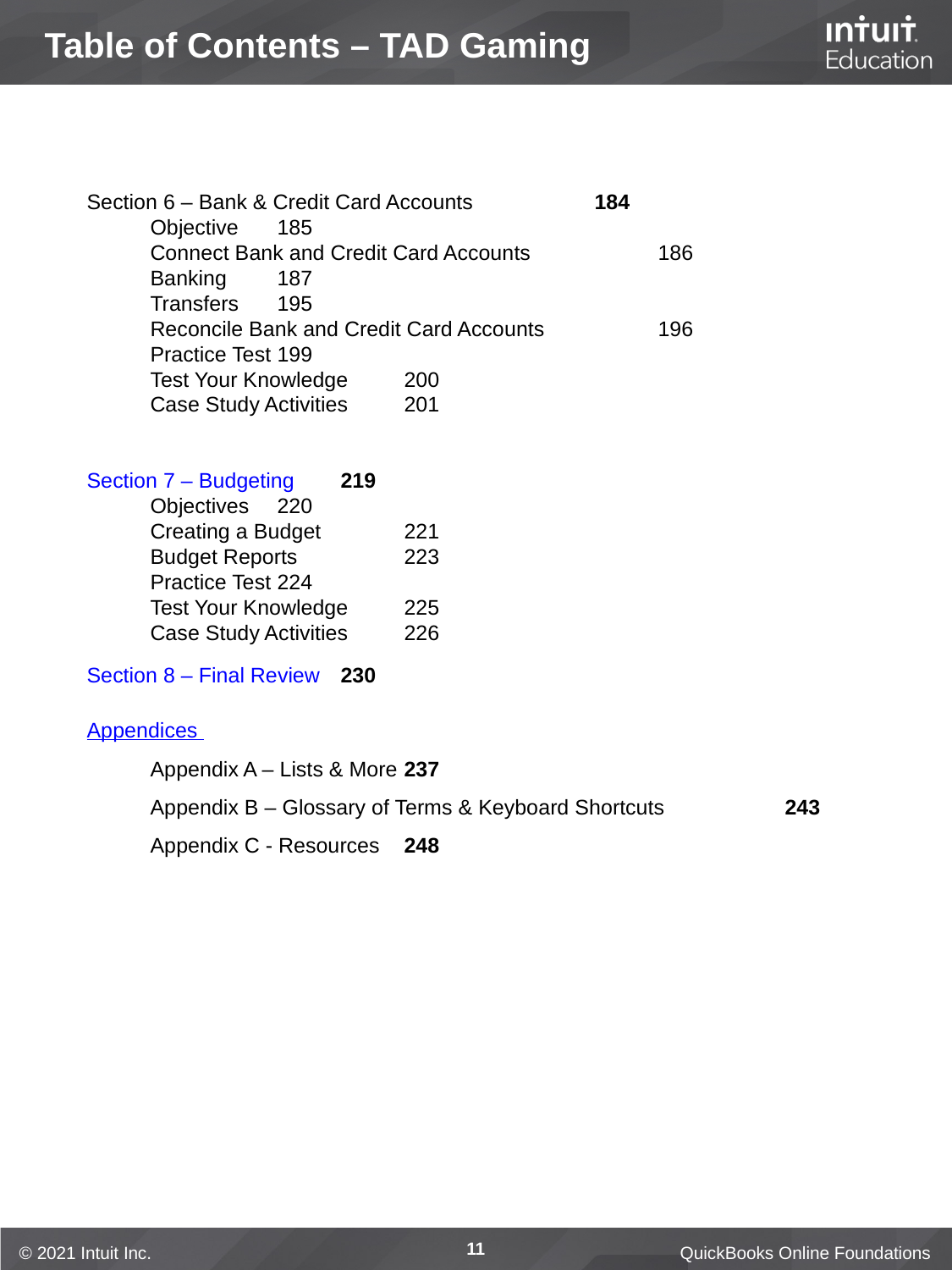

# Table of Contents – TAD Gaming
Section 6 – Bank & Credit Card Accounts 	184
Objective	185
Connect Bank and Credit Card Accounts	186
Banking	187
Transfers	195
Reconcile Bank and Credit Card Accounts	196
Practice Test	199
Test Your Knowledge	200
Case Study Activities	201

Section 7 – Budgeting	219
Objectives	220
Creating a Budget	221
Budget Reports	223
Practice Test	224
Test Your Knowledge	225
Case Study Activities	226
Section 8 – Final Review	230
Appendices
Appendix A – Lists & More 	237
Appendix B – Glossary of Terms & Keyboard Shortcuts 	243
Appendix C - Resources 	248

11